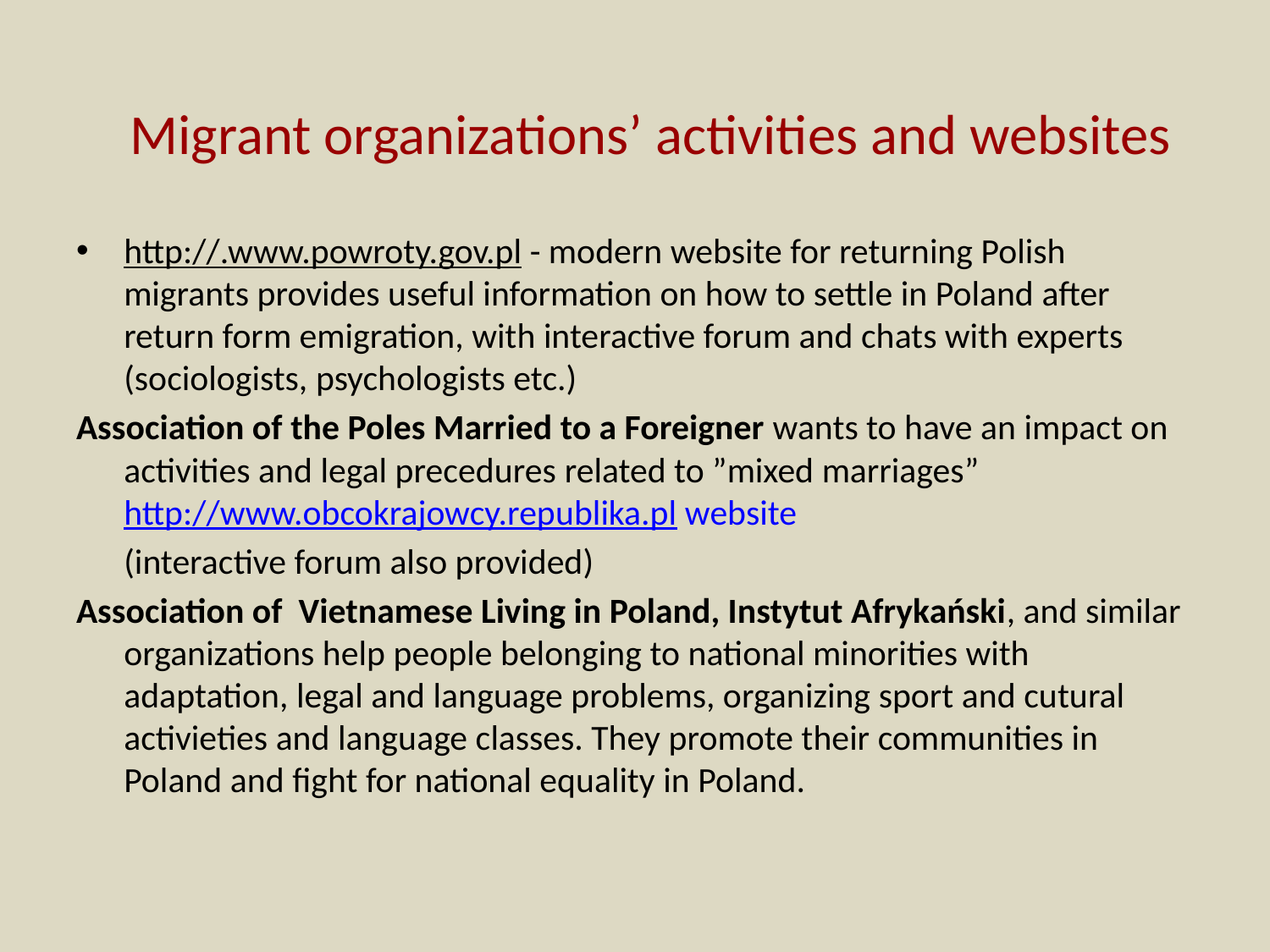

# Migrant organizations’ activities and websites
http://.www.powroty.gov.pl - modern website for returning Polish migrants provides useful information on how to settle in Poland after return form emigration, with interactive forum and chats with experts (sociologists, psychologists etc.)
Association of the Poles Married to a Foreigner wants to have an impact on activities and legal precedures related to ”mixed marriages”  http://www.obcokrajowcy.republika.pl website
	(interactive forum also provided)
Association of  Vietnamese Living in Poland, Instytut Afrykański, and similar organizations help people belonging to national minorities with adaptation, legal and language problems, organizing sport and cutural activieties and language classes. They promote their communities in Poland and fight for national equality in Poland.